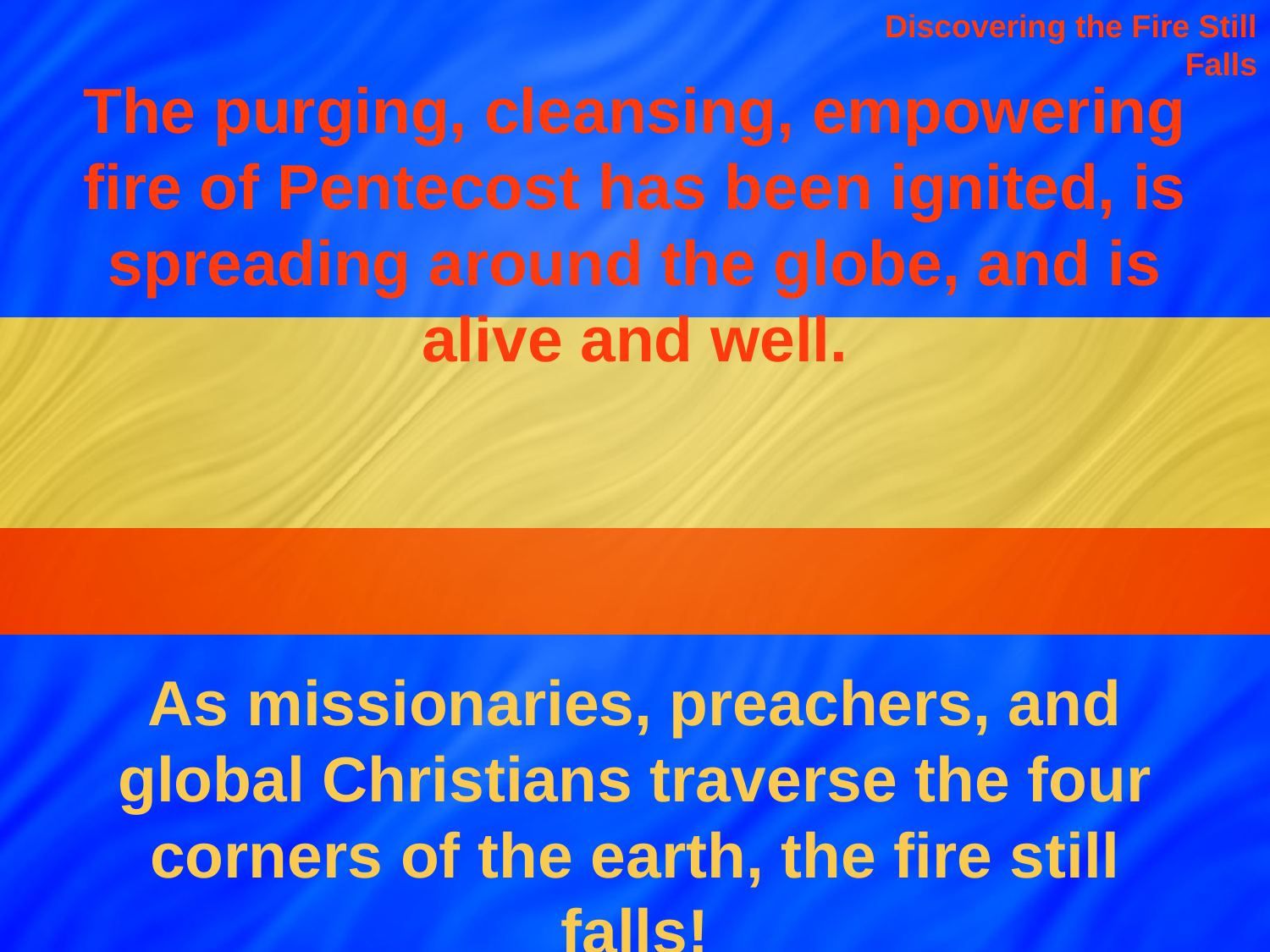

Discovering the Fire Still Falls
The purging, cleansing, empowering fire of Pentecost has been ignited, is spreading around the globe, and is alive and well.
As missionaries, preachers, and global Christians traverse the four corners of the earth, the fire still falls!